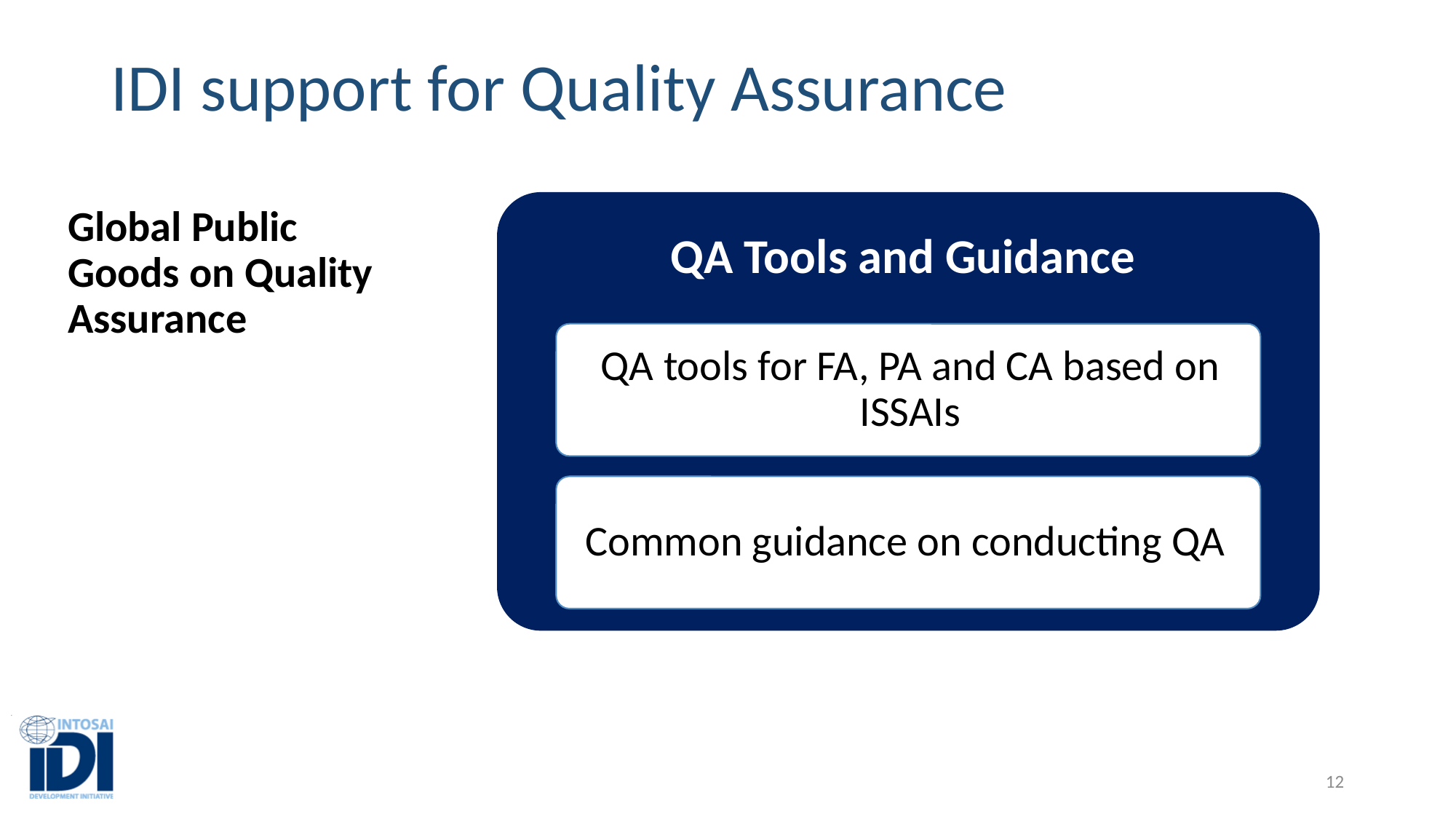

IDI Vision, Mission and Principles
# IDI support for Quality Assurance

QA Tools and Guidance
QA tools for FA, PA and CA based on ISSAIs
Common guidance on conducting QA
Global Public Goods on Quality Assurance

12